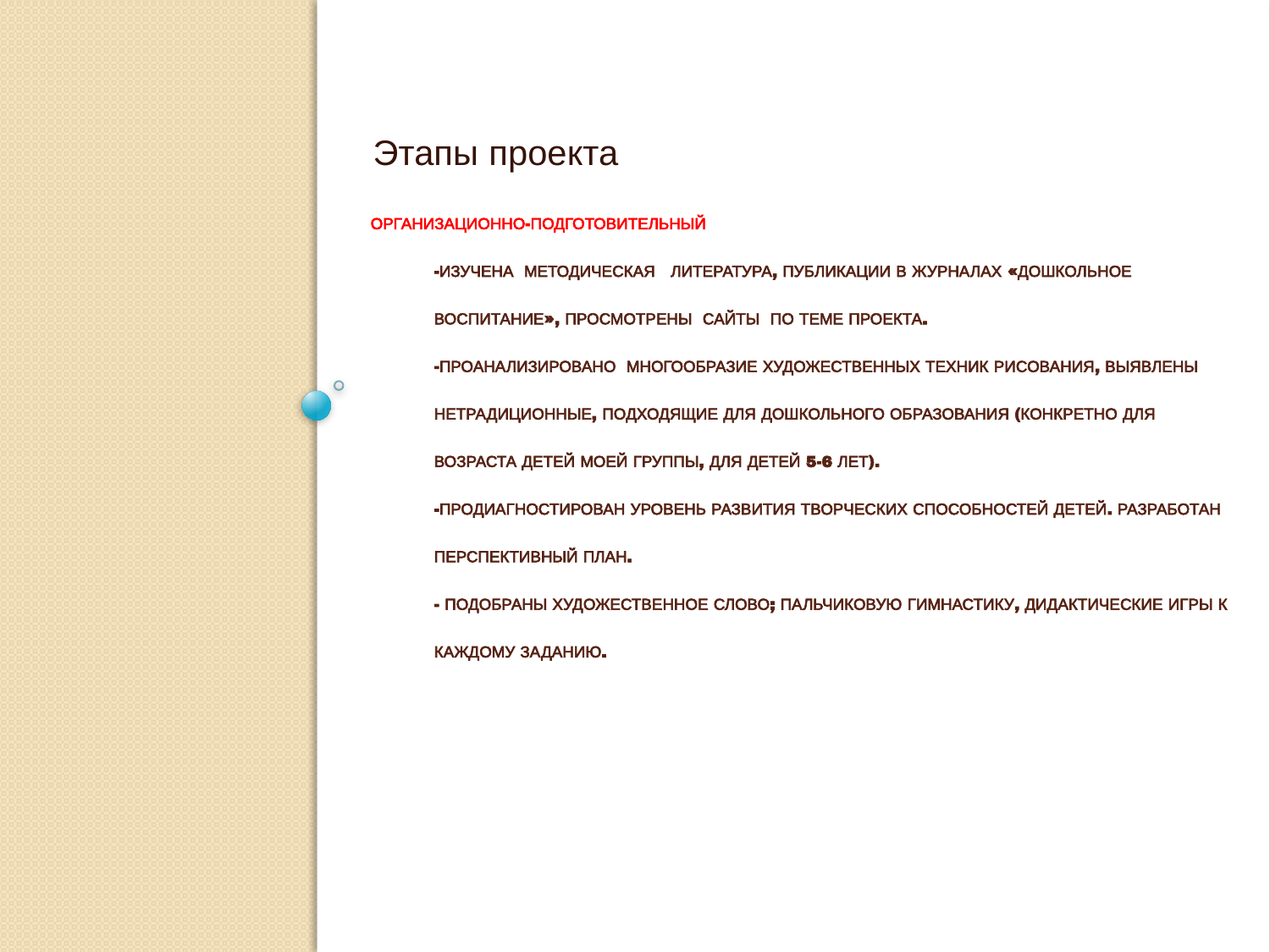

Этапы проекта
# ОРГАНИЗАЦИОННО-ПОДГОТОВИТЕЛЬНЫЙ -Изучена  методическая   литература, публикации в журналах «Дошкольное воспитание», просмотрены  сайты  по теме проекта. -Проанализировано  многообразие художественных техник рисования, выявлены нетрадиционные, подходящие для дошкольного образования (конкретно для возраста детей моей группы, для детей 5-6 лет). -Продиагностирован уровень развития творческих способностей детей. Разработан перспективный план. - Подобраны художественное слово; пальчиковую гимнастику, дидактические игры к каждому заданию.